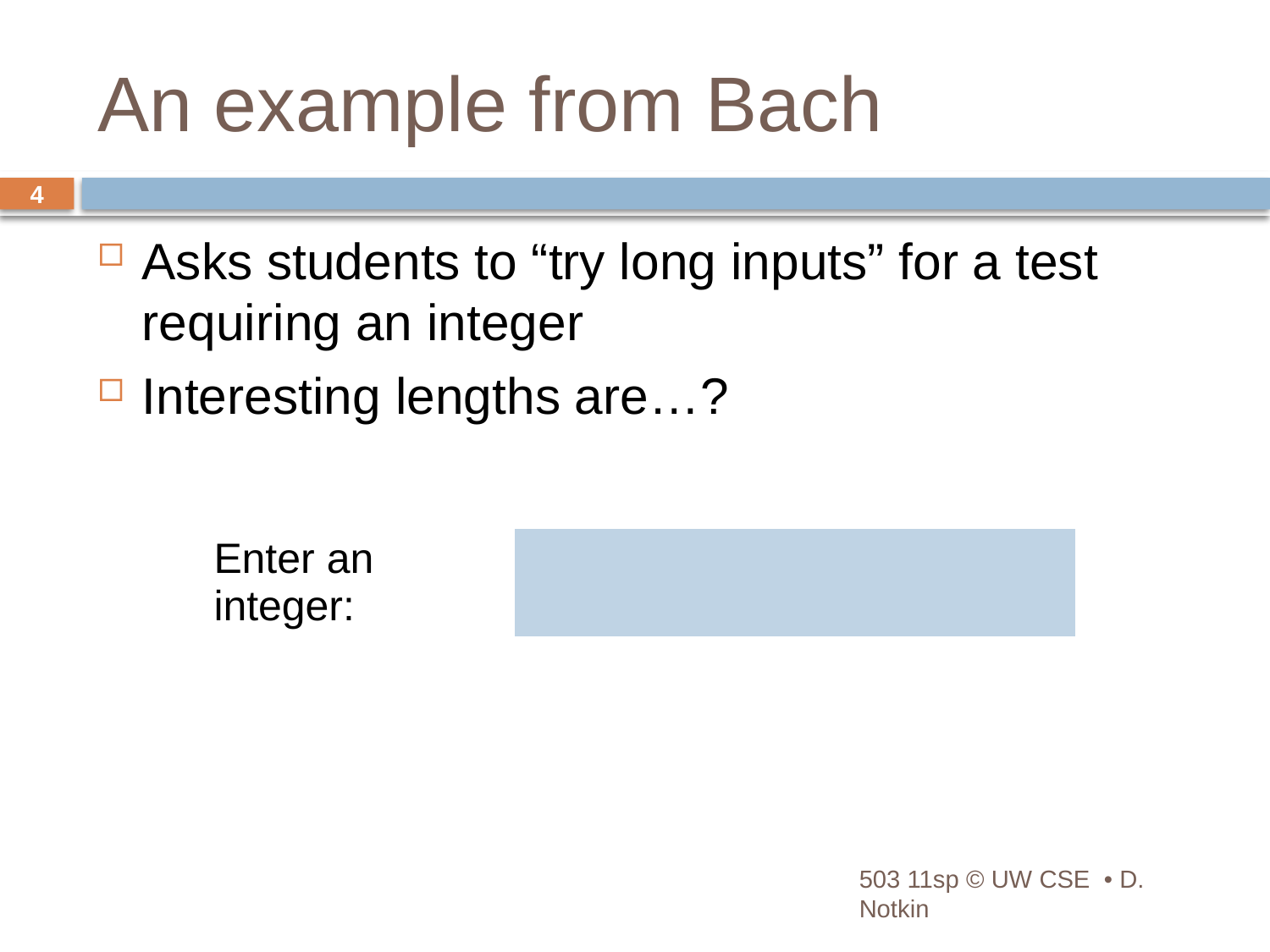

# An example from Bach
4
Asks students to “try long inputs” for a test requiring an integer
Interesting lengths are…?
| Enter an integer: |  |
| --- | --- |
503 11sp © UW CSE  • D. Notkin